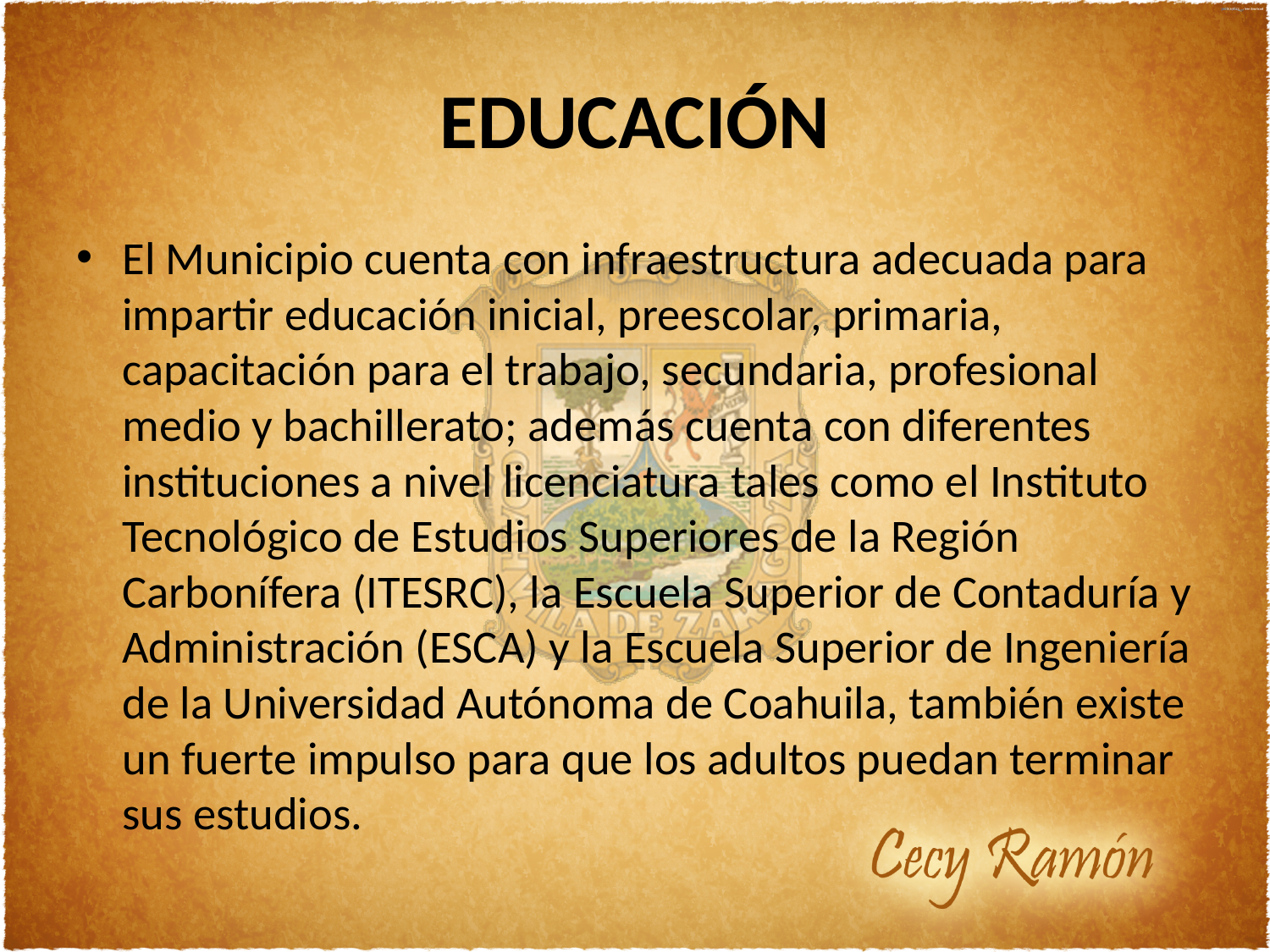

# EDUCACIÓN
El Municipio cuenta con infraestructura adecuada para impartir educación inicial, preescolar, primaria, capacitación para el trabajo, secundaria, profesional medio y bachillerato; además cuenta con diferentes instituciones a nivel licenciatura tales como el Instituto Tecnológico de Estudios Superiores de la Región Carbonífera (ITESRC), la Escuela Superior de Contaduría y Administración (ESCA) y la Escuela Superior de Ingeniería de la Universidad Autónoma de Coahuila, también existe un fuerte impulso para que los adultos puedan terminar sus estudios.